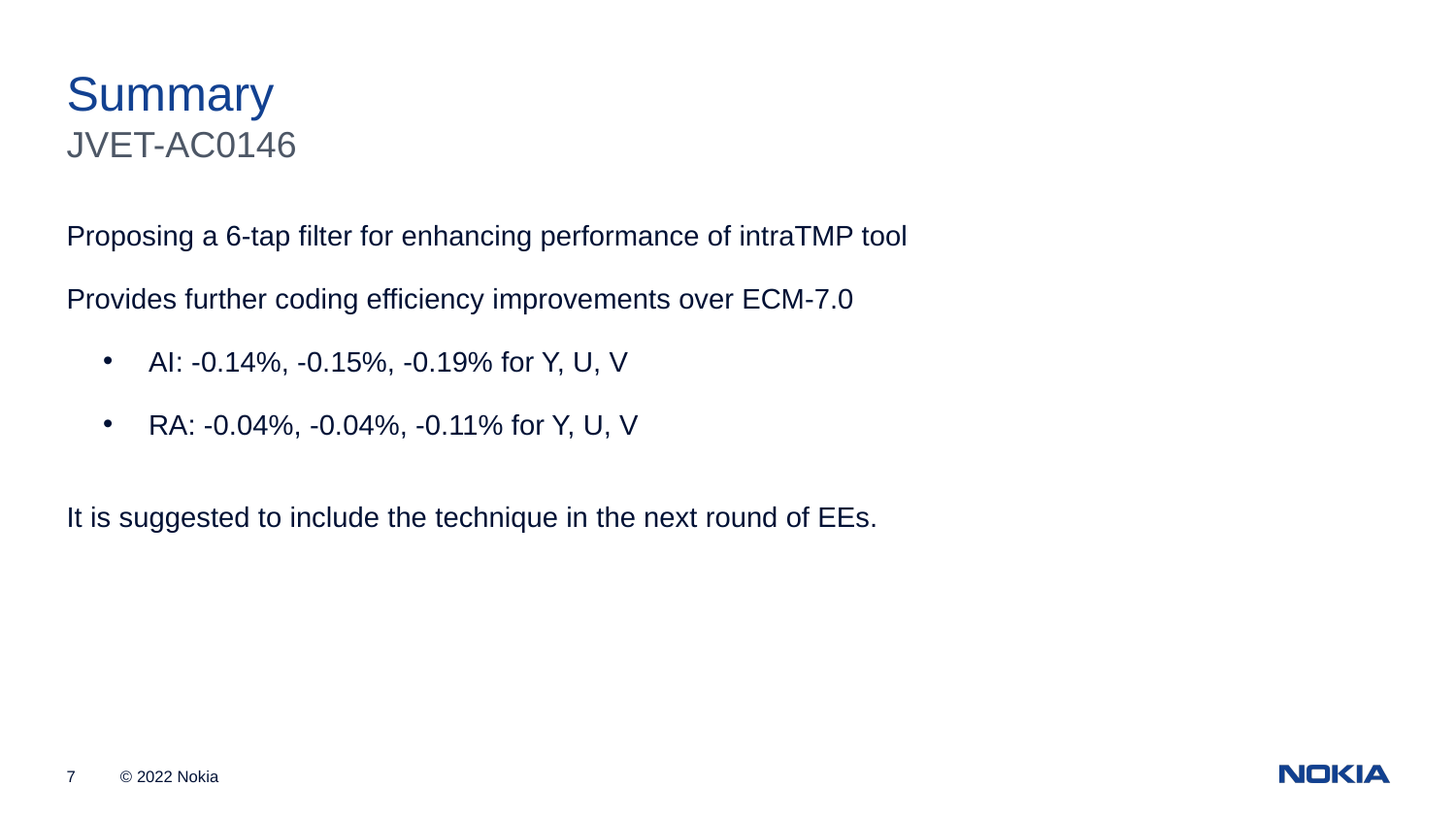

Summary
JVET-AC0146
Proposing a 6-tap filter for enhancing performance of intraTMP tool
Provides further coding efficiency improvements over ECM-7.0
AI: -0.14%, -0.15%, -0.19% for Y, U, V
RA: -0.04%, -0.04%, -0.11% for Y, U, V

It is suggested to include the technique in the next round of EEs.